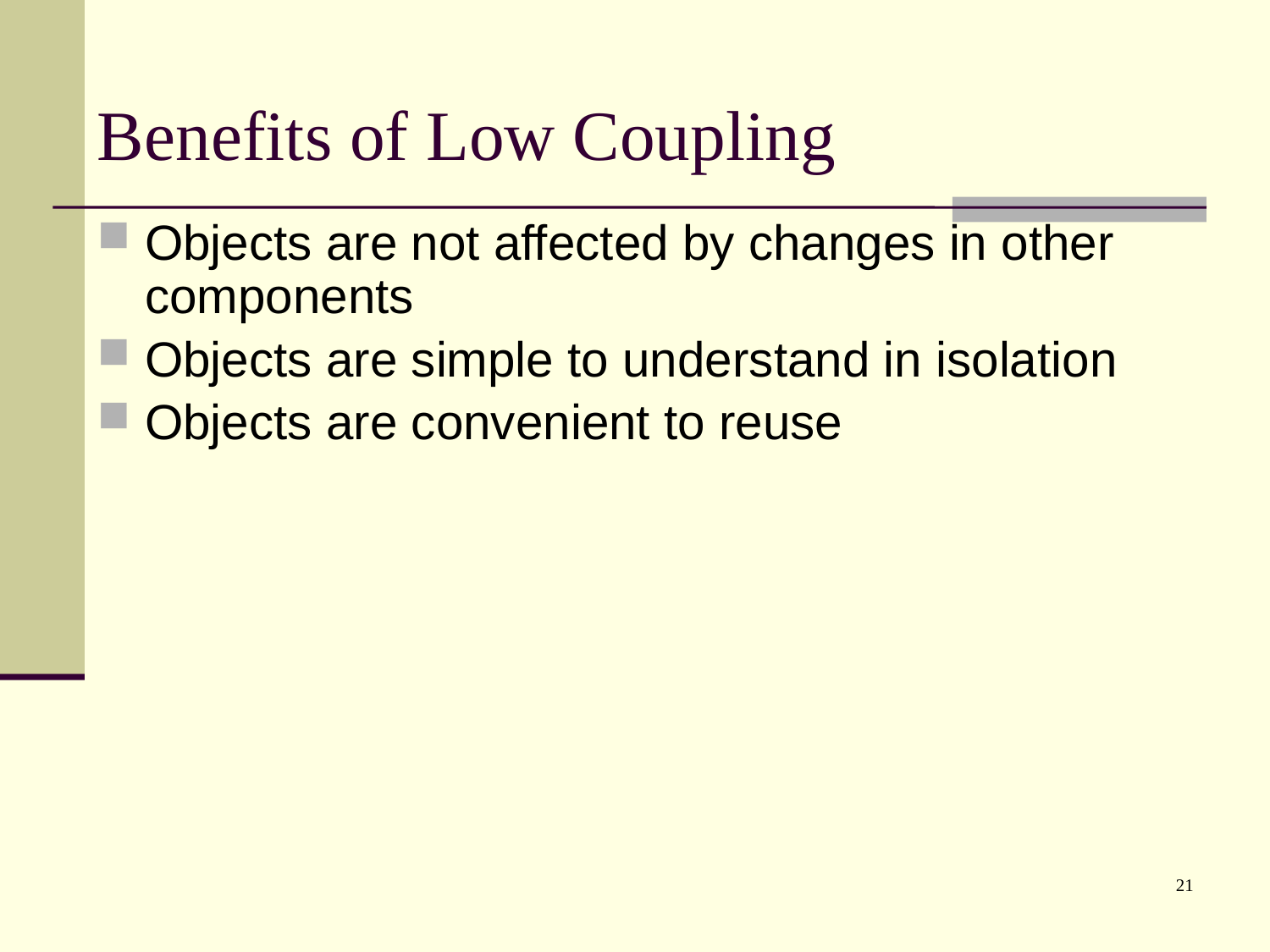

# Benefits of Low Coupling
Objects are not affected by changes in other components
Objects are simple to understand in isolation
Objects are convenient to reuse
21